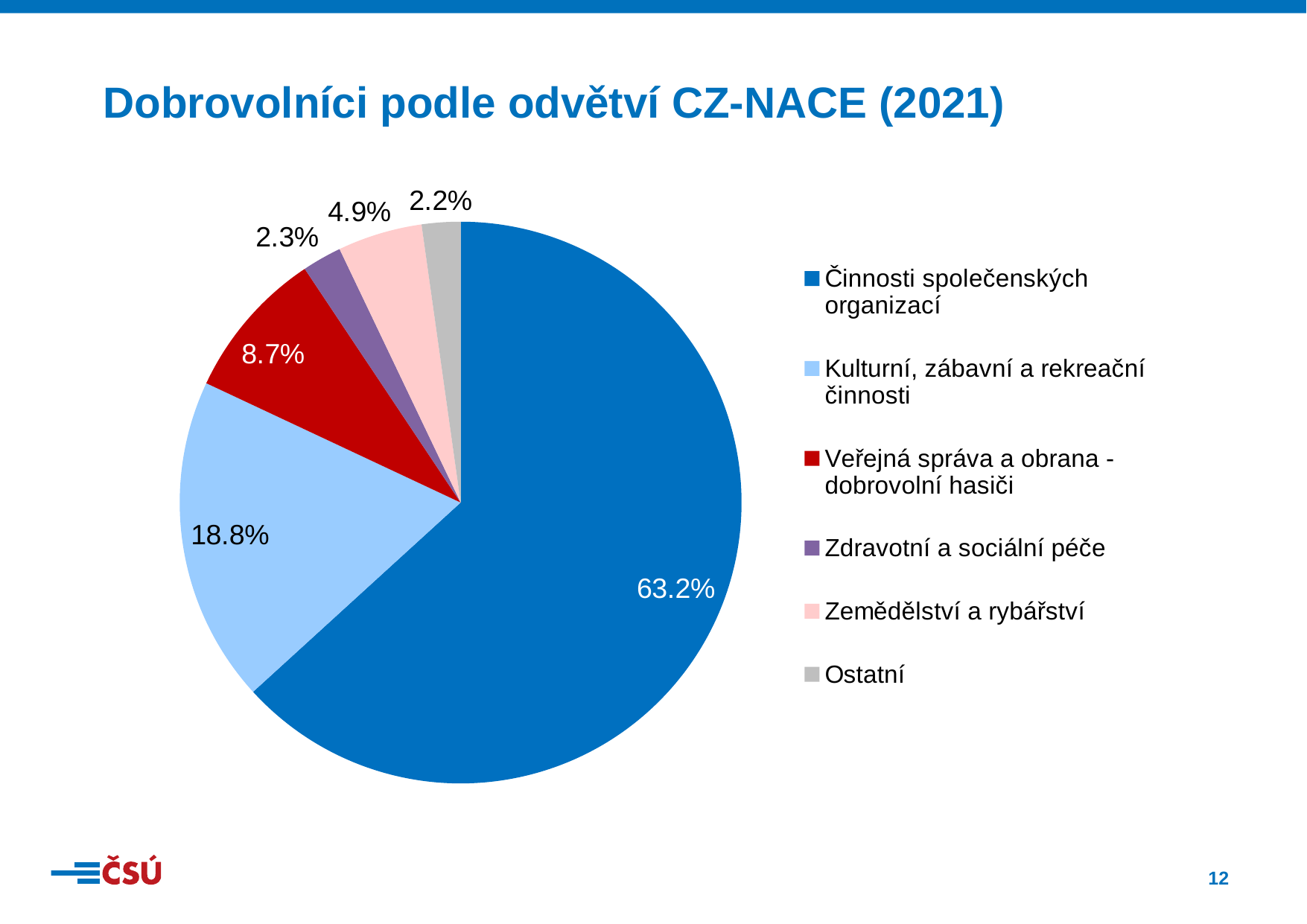

Dobrovolníci podle odvětví CZ-NACE (2021)

### Chart

| Category |  |  |  |  |
|---|---|---|---|---|
| Činnosti společenských organizací | 0.6323028556457951 | 0.6323028556457951 | 66.73427991886409 | 66.73427991886409 |
| Kulturní, zábavní a rekreační činnosti | 0.18753820627019474 | 0.18753820627019474 | 17.740677172725857 | 17.740677172725857 |
| Veřejná správa a obrana - dobrovolní hasiči | 0.08654266002969173 | 0.08654266002969173 | 8.737712591667966 | 8.737712591667966 |
| Zdravotní a sociální péče | 0.02270544057287573 | 0.02270544057287573 | 3.963176782649399 | 3.963176782649399 |
| Zemědělství a rybářství | 0.04868570430530085 | 0.04868570430530085 | 1.669527227336558 | 1.669527227336558 |
| Ostatní | 0.02222513317614182 | 0.02222513317614182 | 1.1546263067561242 | 1.1546263067561242 |